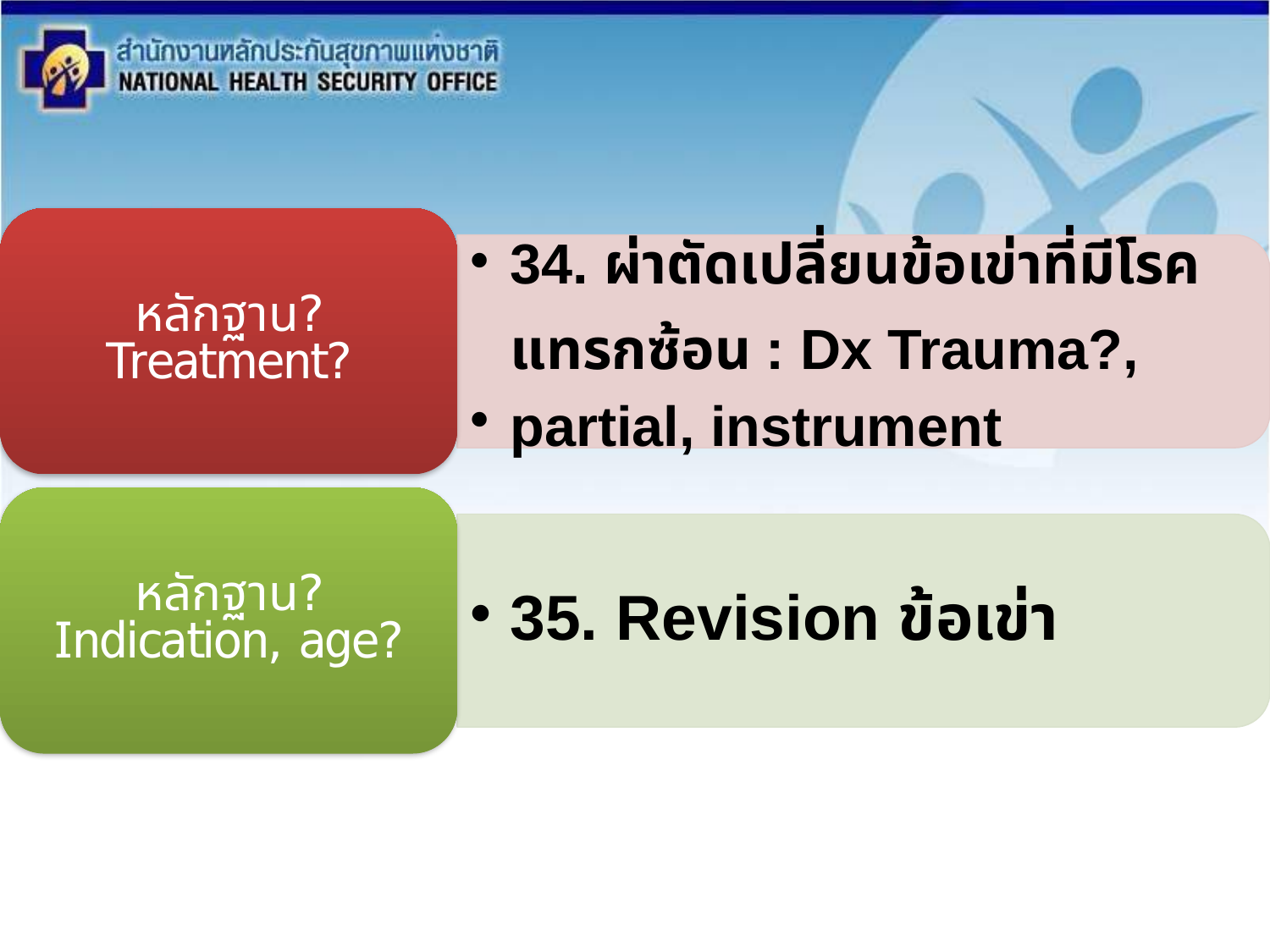

หลักฐาน?
Treatment?
หลักฐาน?
Indication, age?
35. Revision ข้อเข่า
partial, instrument